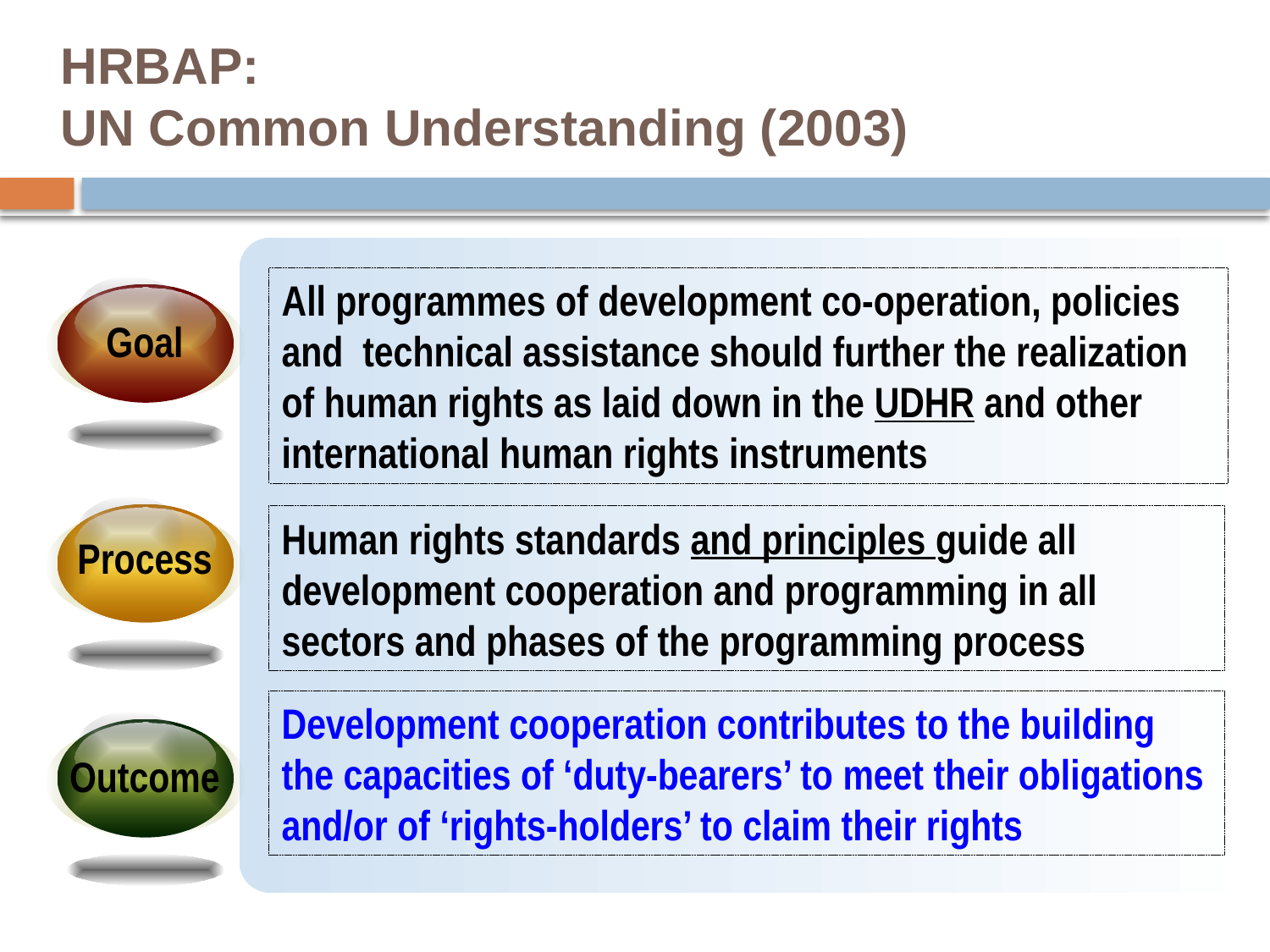

# HRBAP: UN Common Understanding (2003)

All programmes of development co-operation, policies and  technical assistance should further the realization of human rights as laid down in the UDHR and other international human rights instruments

Goal

Human rights standards and principles guide all development cooperation and programming in all sectors and phases of the programming process
Process
Development cooperation contributes to the building  the capacities of ‘duty-bearers’ to meet their obligations and/or of ‘rights-holders’ to claim their rights

Outcome